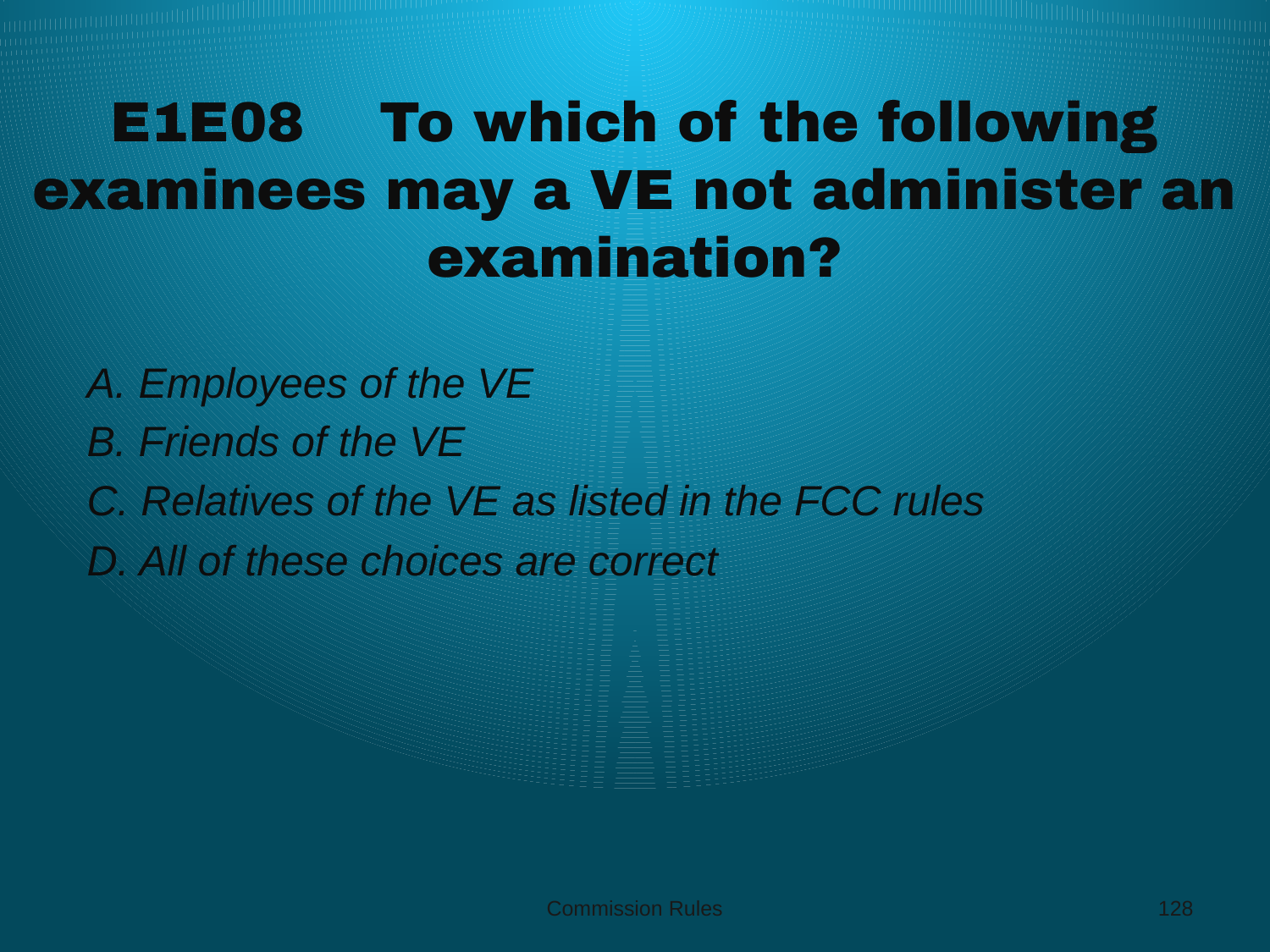

# E1E08    To which of the following examinees may a VE not administer an examination?
A. Employees of the VE
B. Friends of the VE
C. Relatives of the VE as listed in the FCC rules
D. All of these choices are correct
Commission Rules
128